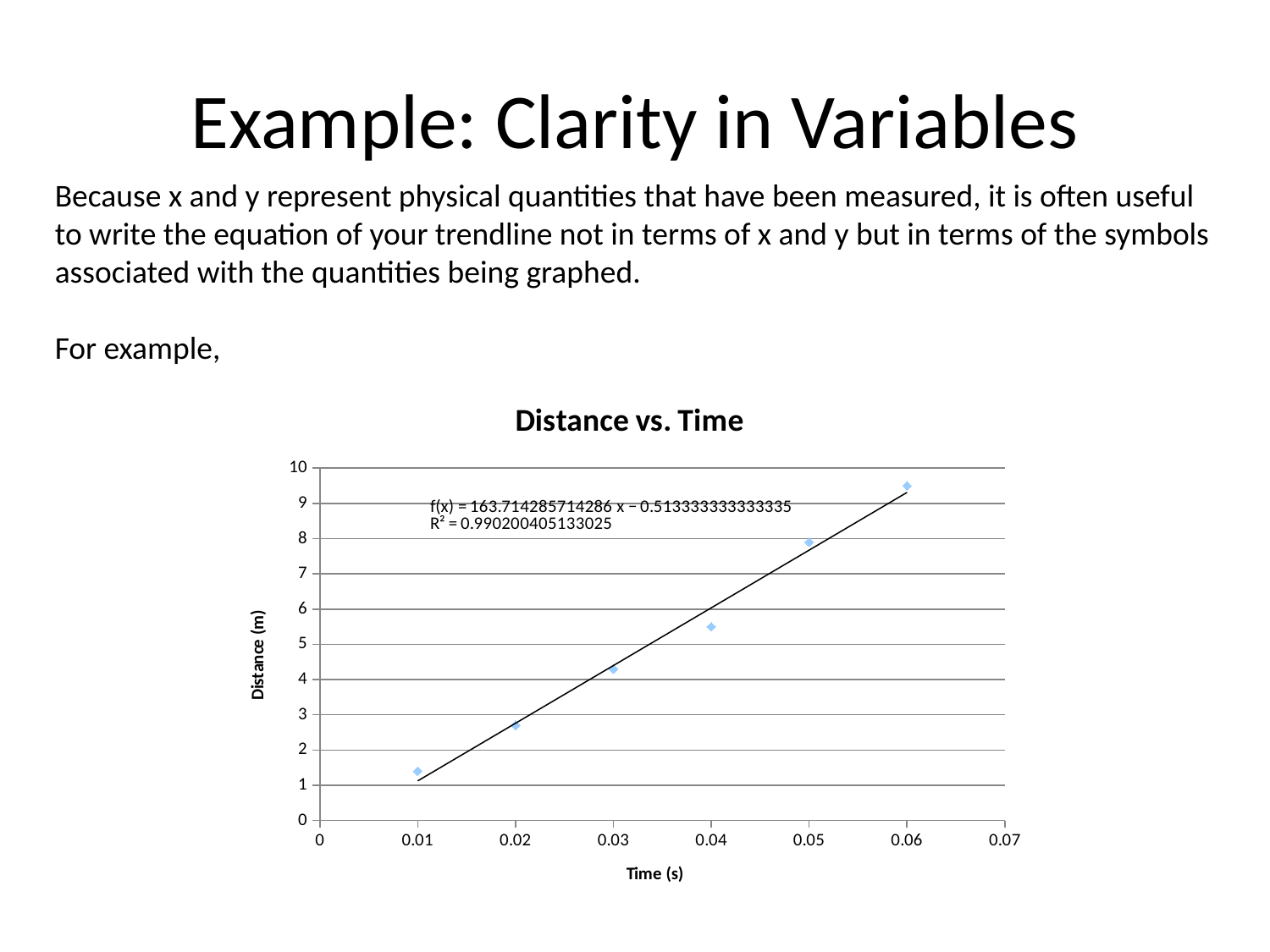

# Example: Clarity in Variables
Because x and y represent physical quantities that have been measured, it is often useful to write the equation of your trendline not in terms of x and y but in terms of the symbols associated with the quantities being graphed.

For example,

### Chart: Distance vs. Time

| Category | Distance (m) |
|---|---|